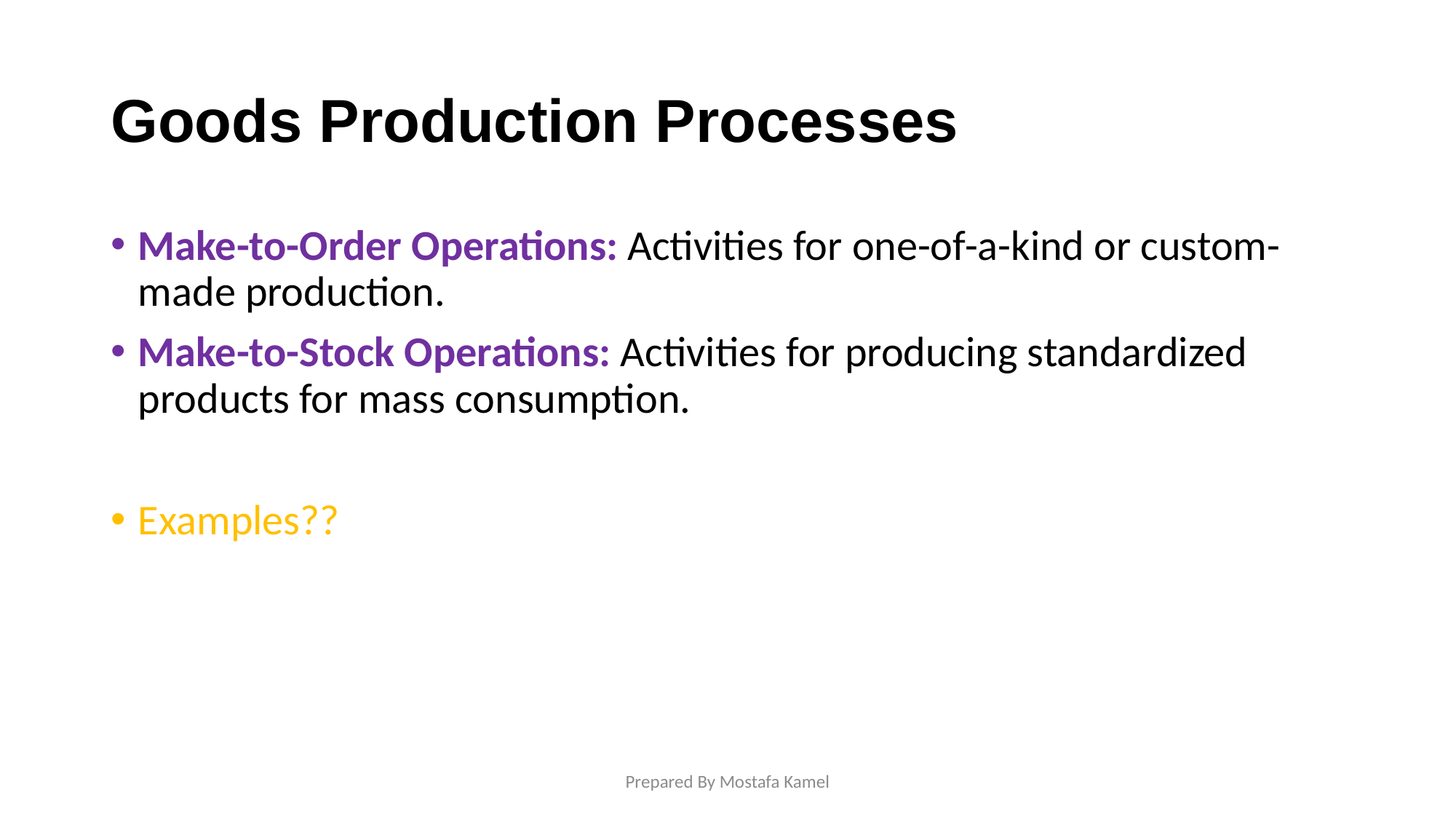

# Goods Production Processes
Make-to-Order Operations: Activities for one-of-a-kind or custom-made production.
Make-to-Stock Operations: Activities for producing standardized products for mass consumption.

Examples??
Prepared By Mostafa Kamel